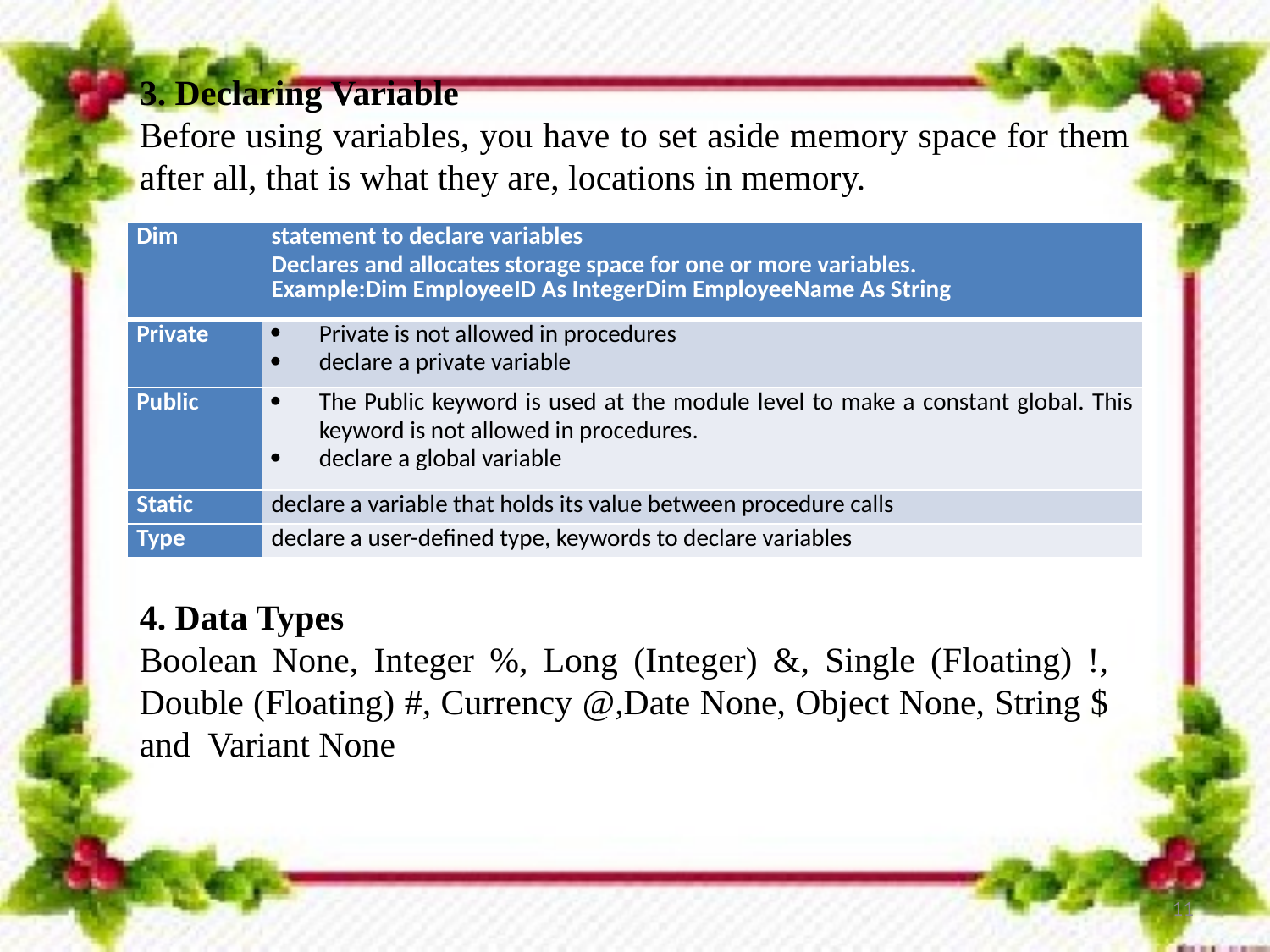

3. Declaring Variable
Before using variables, you have to set aside memory space for them after all, that is what they are, locations in memory.
| Dim | statement to declare variables Declares and allocates storage space for one or more variables. Example:Dim EmployeeID As IntegerDim EmployeeName As String |
| --- | --- |
| Private | Private is not allowed in procedures declare a private variable |
| Public | The Public keyword is used at the module level to make a constant global. This keyword is not allowed in procedures. declare a global variable |
| Static | declare a variable that holds its value between procedure calls |
| Type | declare a user-defined type, keywords to declare variables |
4. Data Types
Boolean None, Integer %, Long (Integer) &, Single (Floating) !, Double (Floating) #, Currency @,Date None, Object None, String $ and  Variant None
11